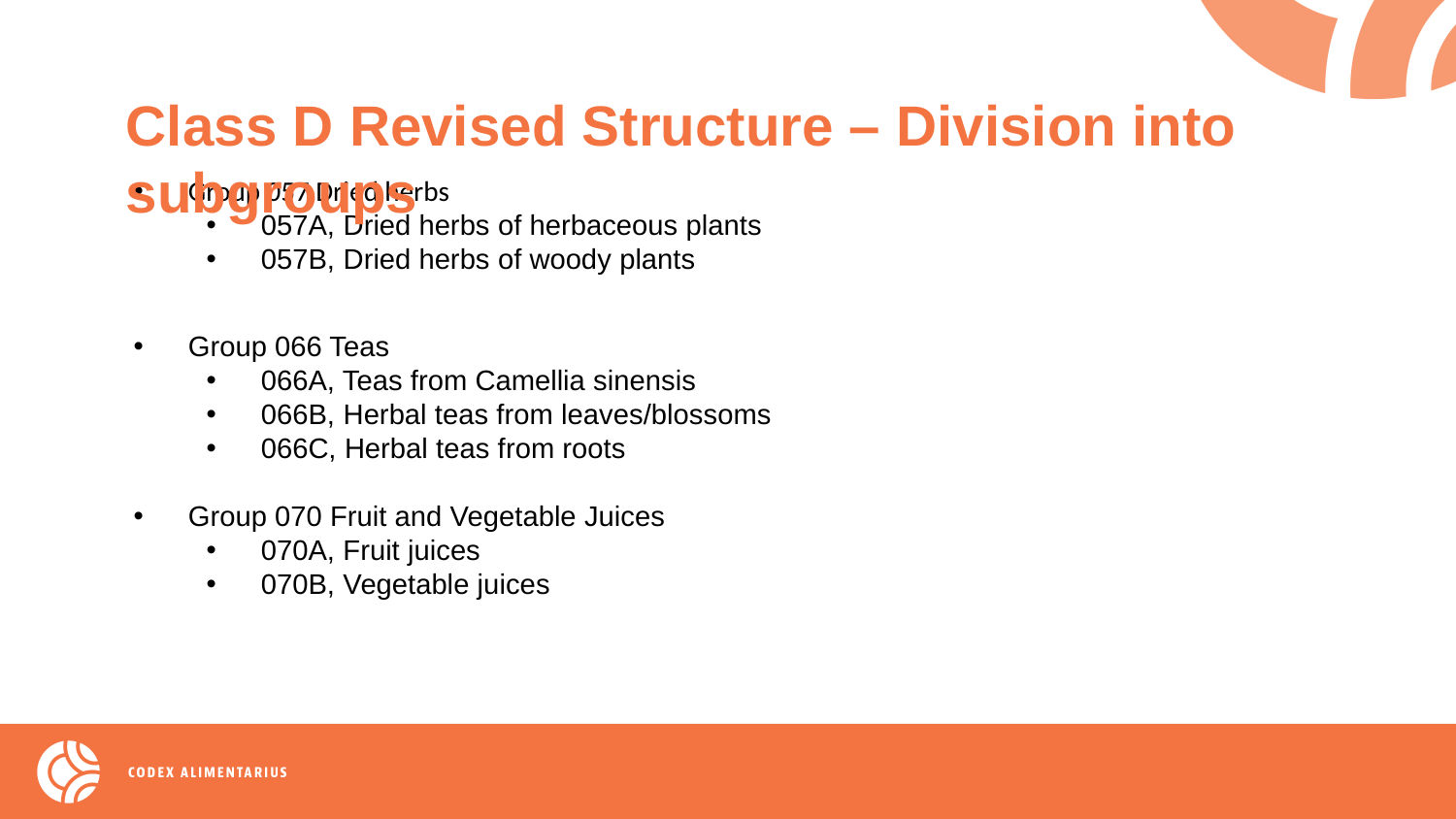

Class D Revised Structure – Division into subgroups
Group 057 Dried herbs
057A, Dried herbs of herbaceous plants
057B, Dried herbs of woody plants

Group 066 Teas
066A, Teas from Camellia sinensis
066B, Herbal teas from leaves/blossoms
066C, Herbal teas from roots

Group 070 Fruit and Vegetable Juices
070A, Fruit juices
070B, Vegetable juices